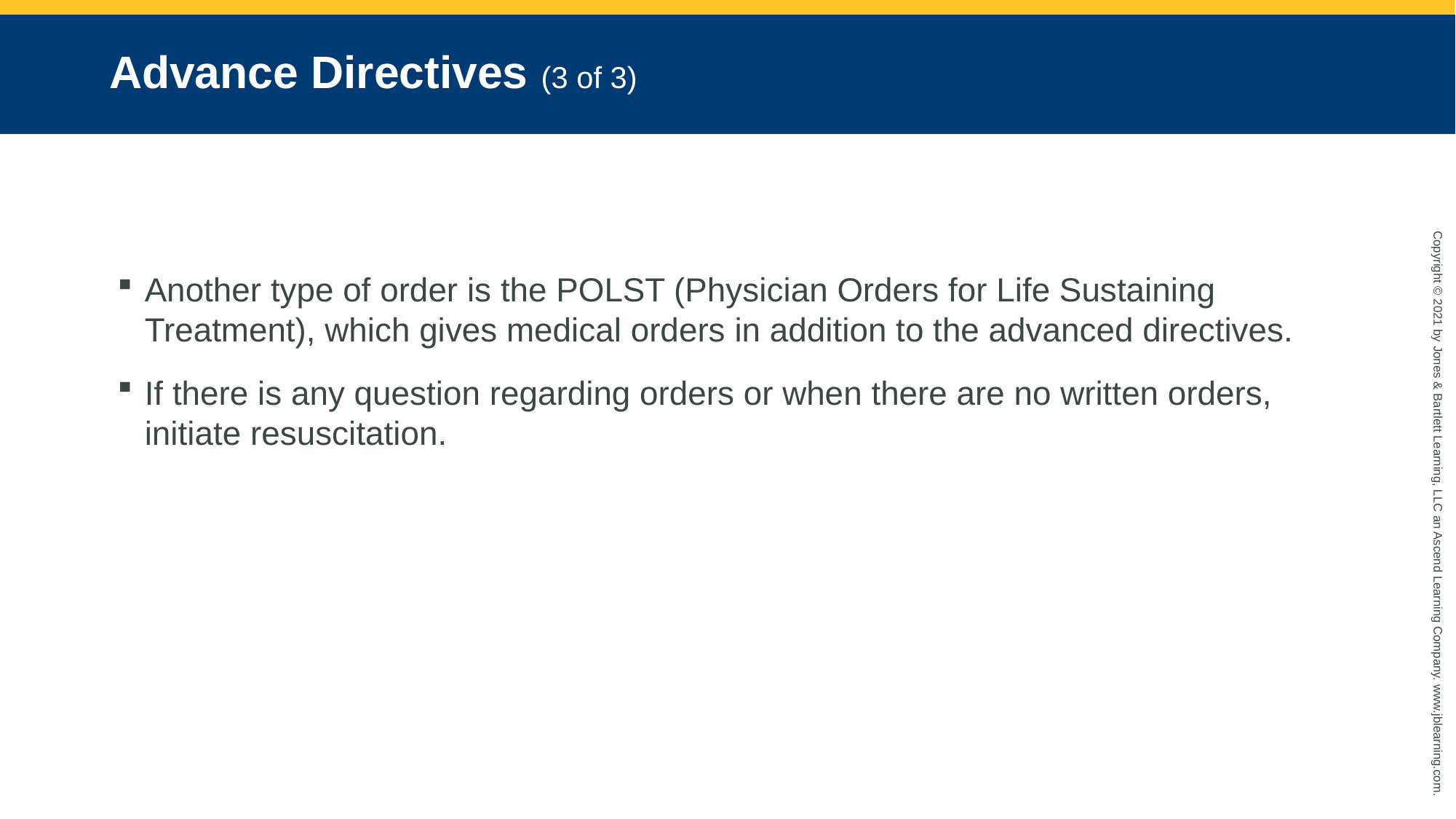

# Advance Directives (3 of 3)
Another type of order is the POLST (Physician Orders for Life Sustaining Treatment), which gives medical orders in addition to the advanced directives.
If there is any question regarding orders or when there are no written orders, initiate resuscitation.